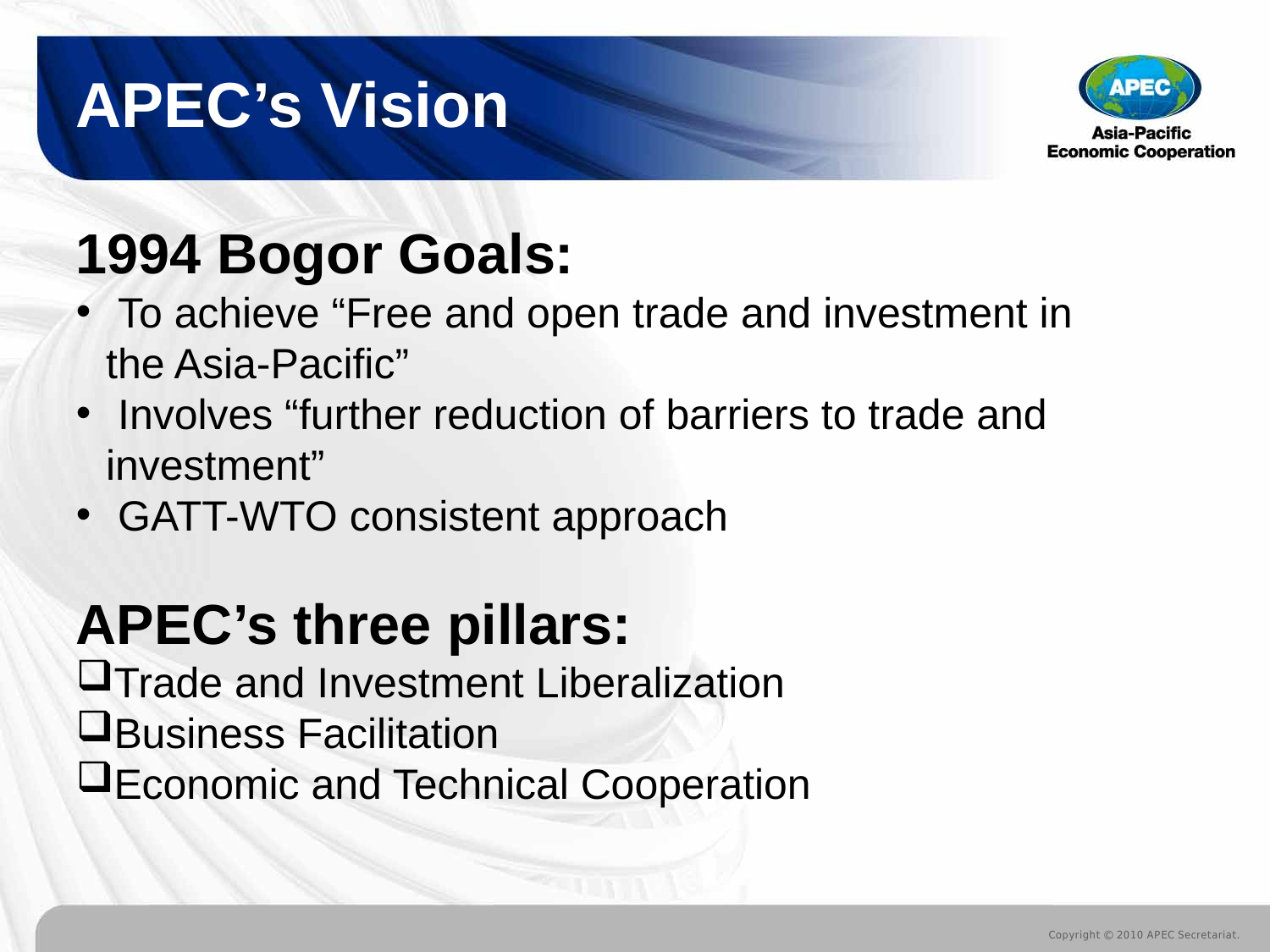

APEC’s Vision
1994 Bogor Goals:
 To achieve “Free and open trade and investment in the Asia-Pacific”
 Involves “further reduction of barriers to trade and investment”
 GATT-WTO consistent approach
APEC’s three pillars:
Trade and Investment Liberalization
Business Facilitation
Economic and Technical Cooperation